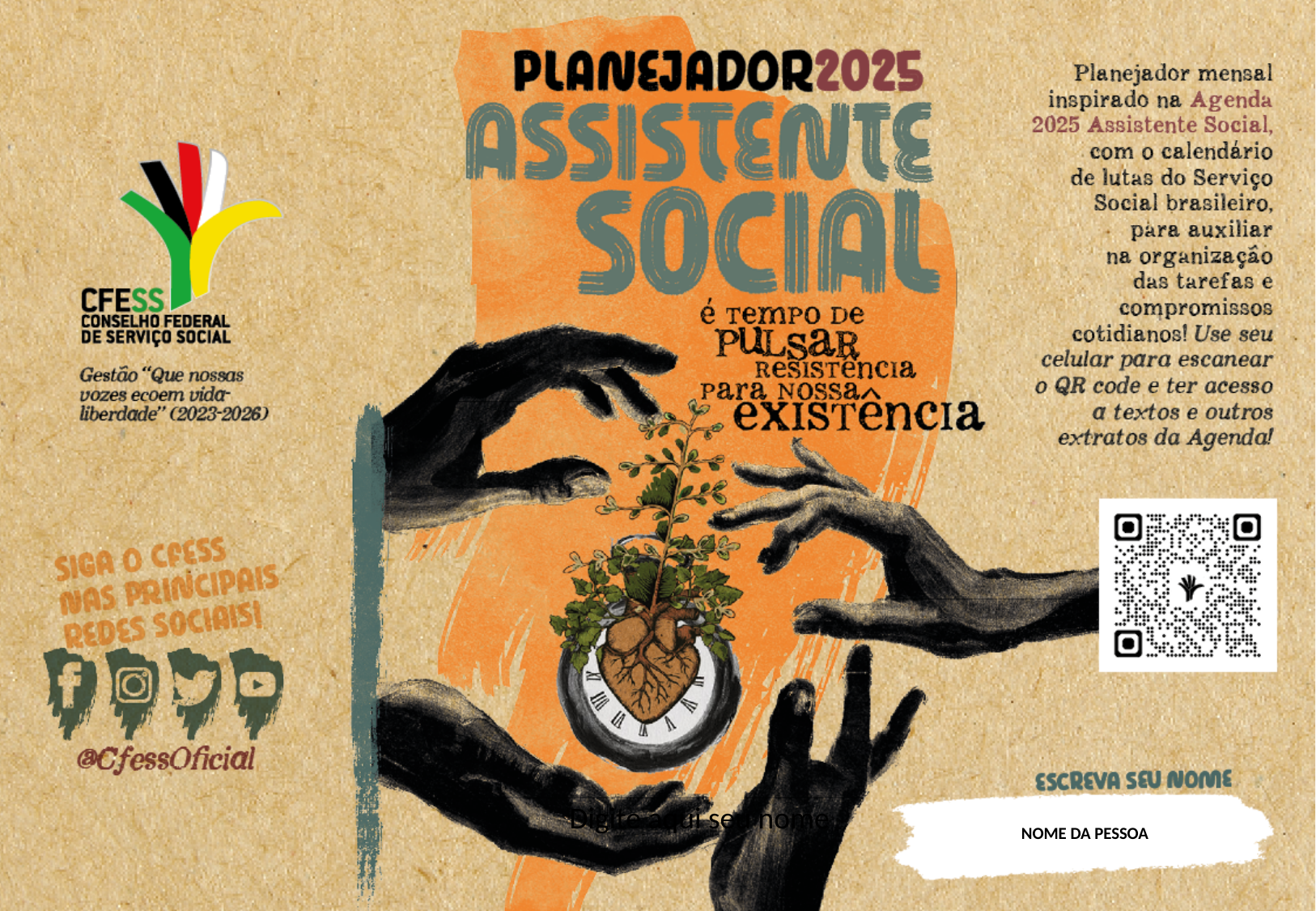

Digite aqui seu nome
NOME DA PESSOA